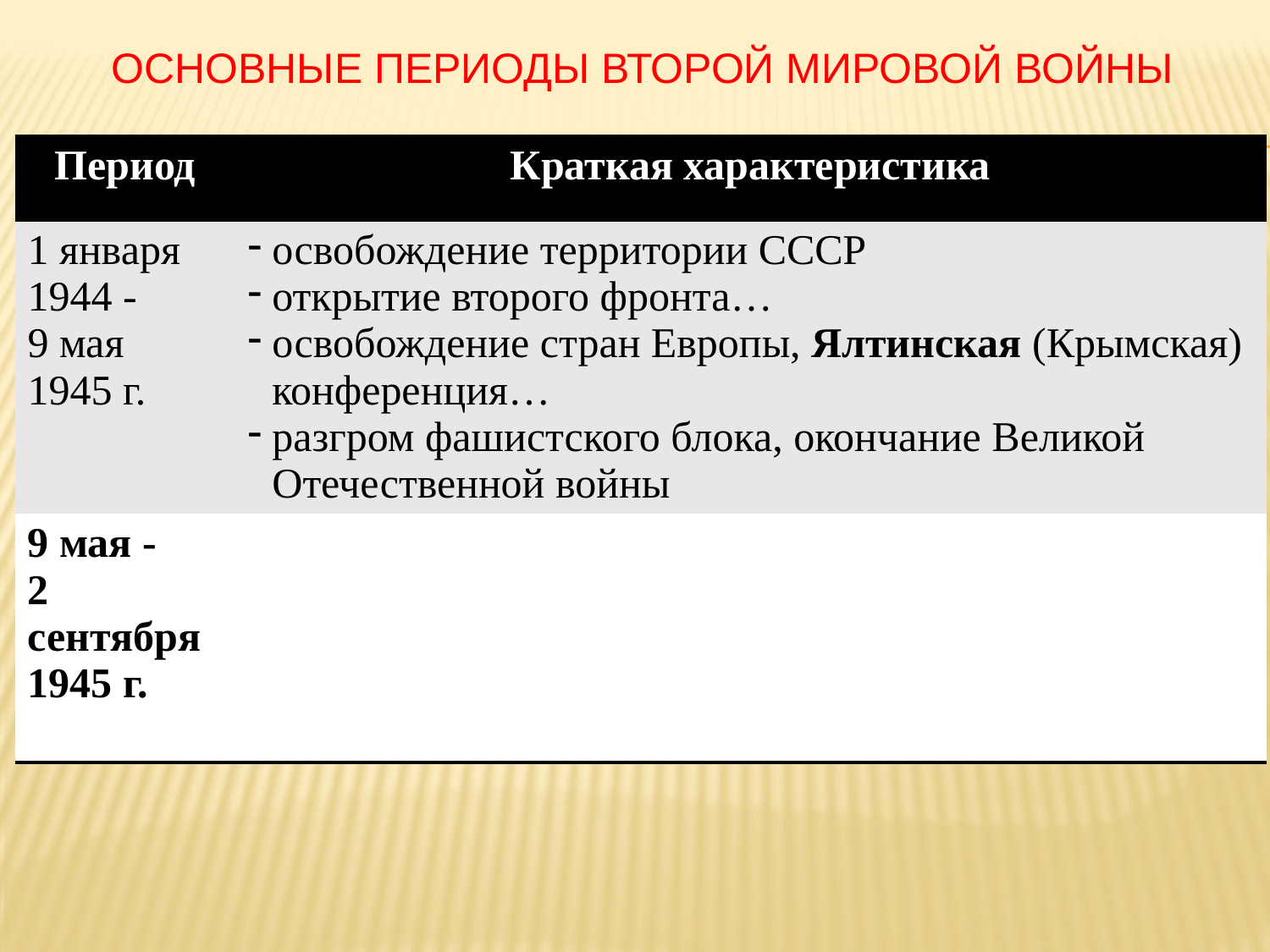

# Основные периоды второй мировой войны
| Период | Краткая характеристика |
| --- | --- |
| 1 января 1944 - 9 мая 1945 г. | освобождение территории СССР открытие второго фронта… освобождение стран Европы, Ялтинская (Крымская) конференция… разгром фашистского блока, окончание Великой Отечественной войны |
| 9 мая - 2 сентября 1945 г. |  |